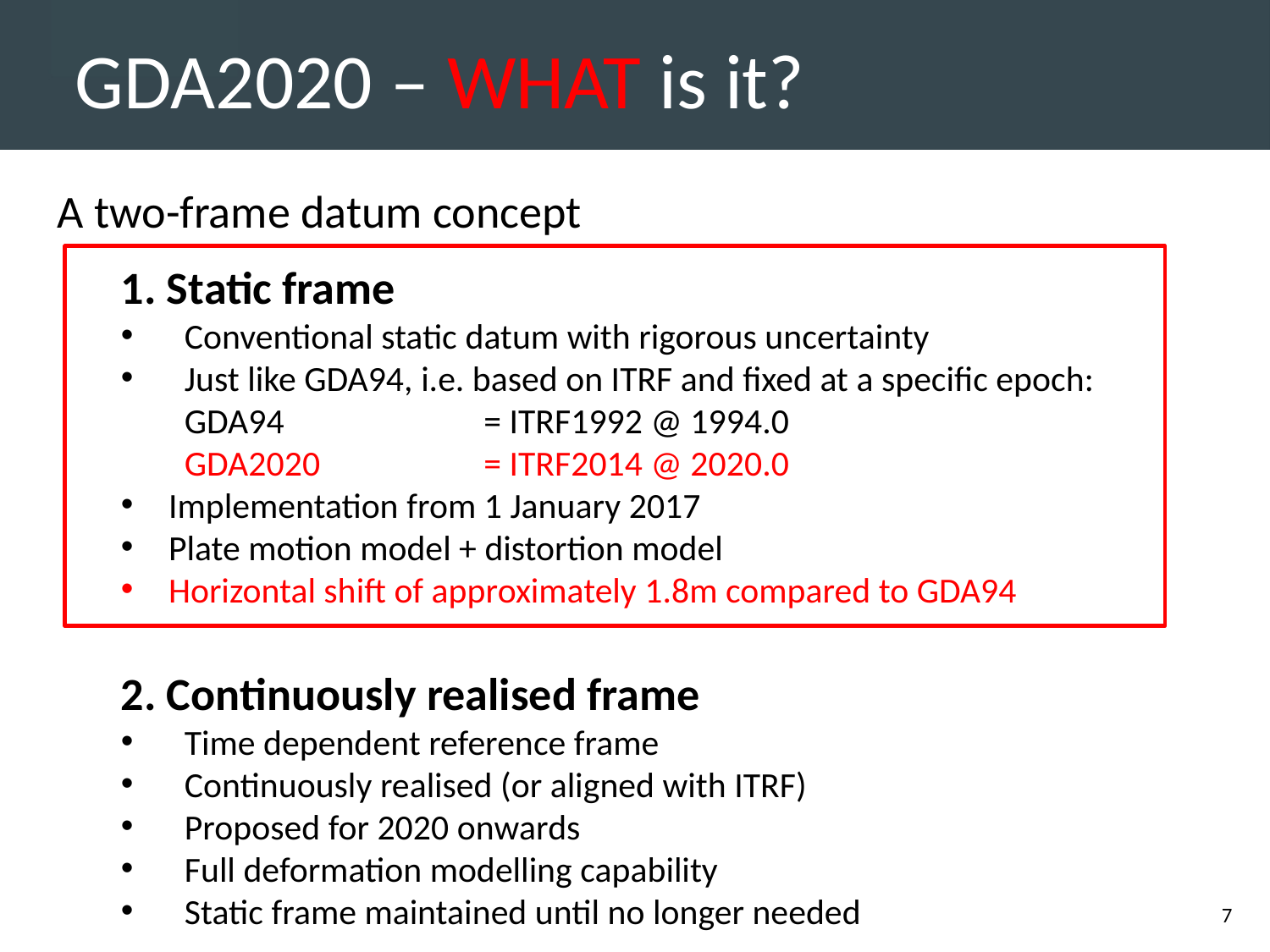

# GDA2020 – WHAT is it?
A two-frame datum concept
1. Static frame
Conventional static datum with rigorous uncertainty
Just like GDA94, i.e. based on ITRF and fixed at a specific epoch:
GDA94 	= ITRF1992 @ 1994.0
GDA2020	= ITRF2014 @ 2020.0
Implementation from 1 January 2017
Plate motion model + distortion model
Horizontal shift of approximately 1.8m compared to GDA94

2. Continuously realised frame
Time dependent reference frame
Continuously realised (or aligned with ITRF)
Proposed for 2020 onwards
Full deformation modelling capability
Static frame maintained until no longer needed

7